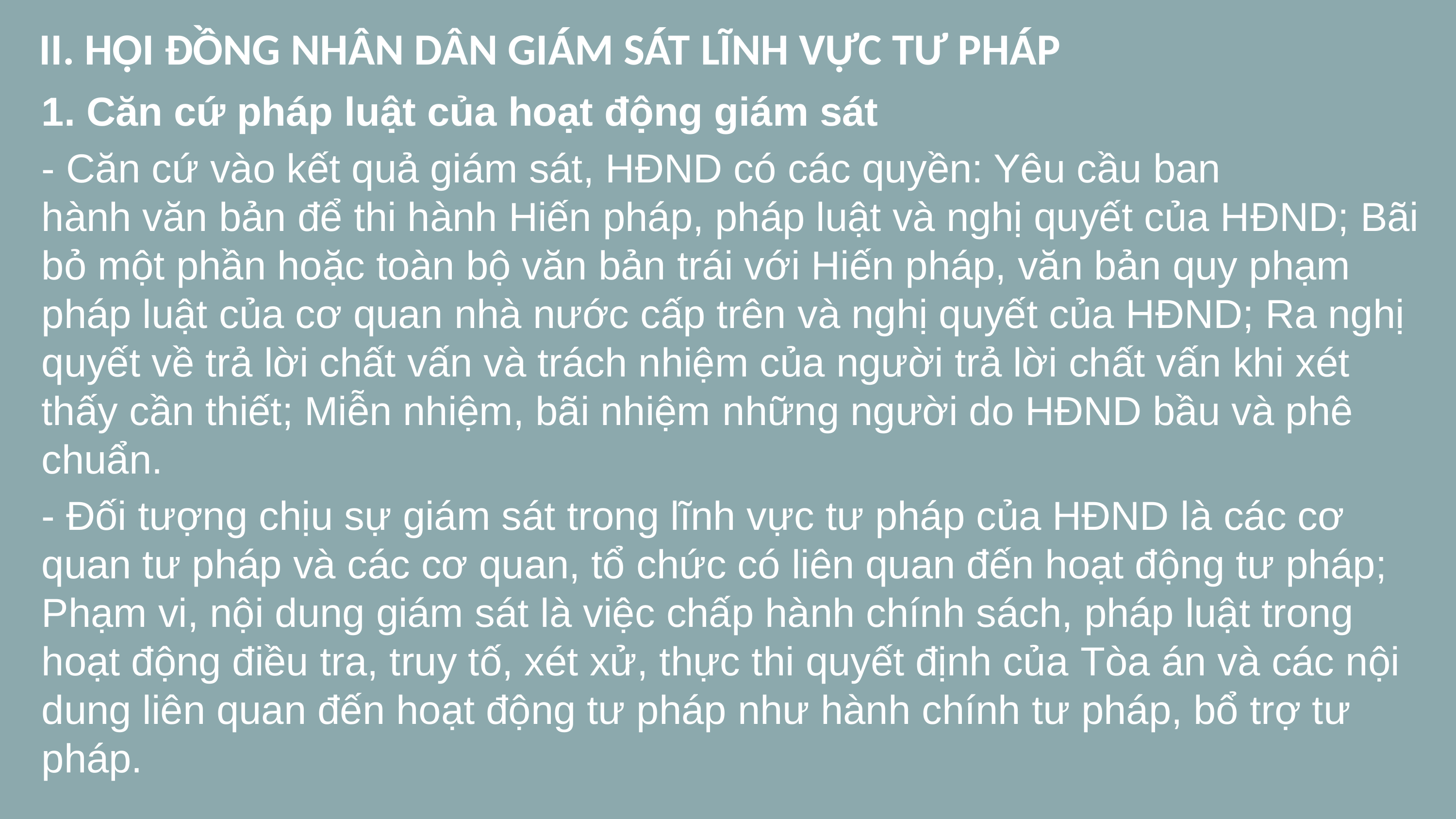

# II. HỘI ĐỒNG NHÂN DÂN GIÁM SÁT LĨNH VỰC TƯ PHÁP
1. Căn cứ pháp luật của hoạt động giám sát
- Căn cứ vào kết quả giám sát, HĐND có các quyền: Yêu cầu ban hành văn bản để thi hành Hiến pháp, pháp luật và nghị quyết của HĐND; Bãi bỏ một phần hoặc toàn bộ văn bản trái với Hiến pháp, văn bản quy phạm pháp luật của cơ quan nhà nước cấp trên và nghị quyết của HĐND; Ra nghị quyết về trả lời chất vấn và trách nhiệm của người trả lời chất vấn khi xét thấy cần thiết; Miễn nhiệm, bãi nhiệm những người do HĐND bầu và phê chuẩn.
- Đối tượng chịu sự giám sát trong lĩnh vực tư pháp của HĐND là các cơ quan tư pháp và các cơ quan, tổ chức có liên quan đến hoạt động tư pháp; Phạm vi, nội dung giám sát là việc chấp hành chính sách, pháp luật trong hoạt động điều tra, truy tố, xét xử, thực thi quyết định của Tòa án và các nội dung liên quan đến hoạt động tư pháp như hành chính tư pháp, bổ trợ tư pháp.